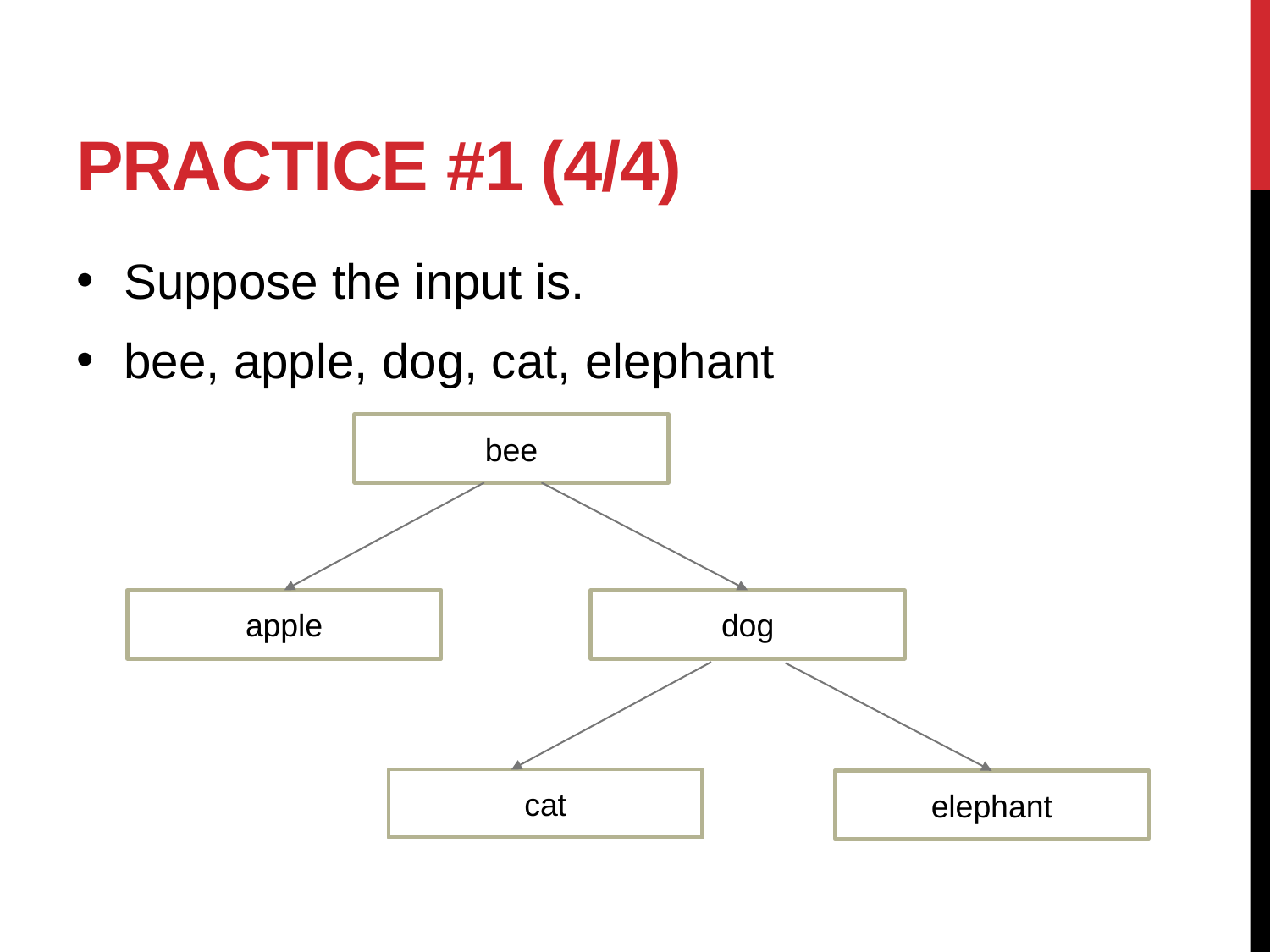

# Practice #1 (4/4)
Suppose the input is.
bee, apple, dog, cat, elephant

bee
dog
apple
cat
elephant